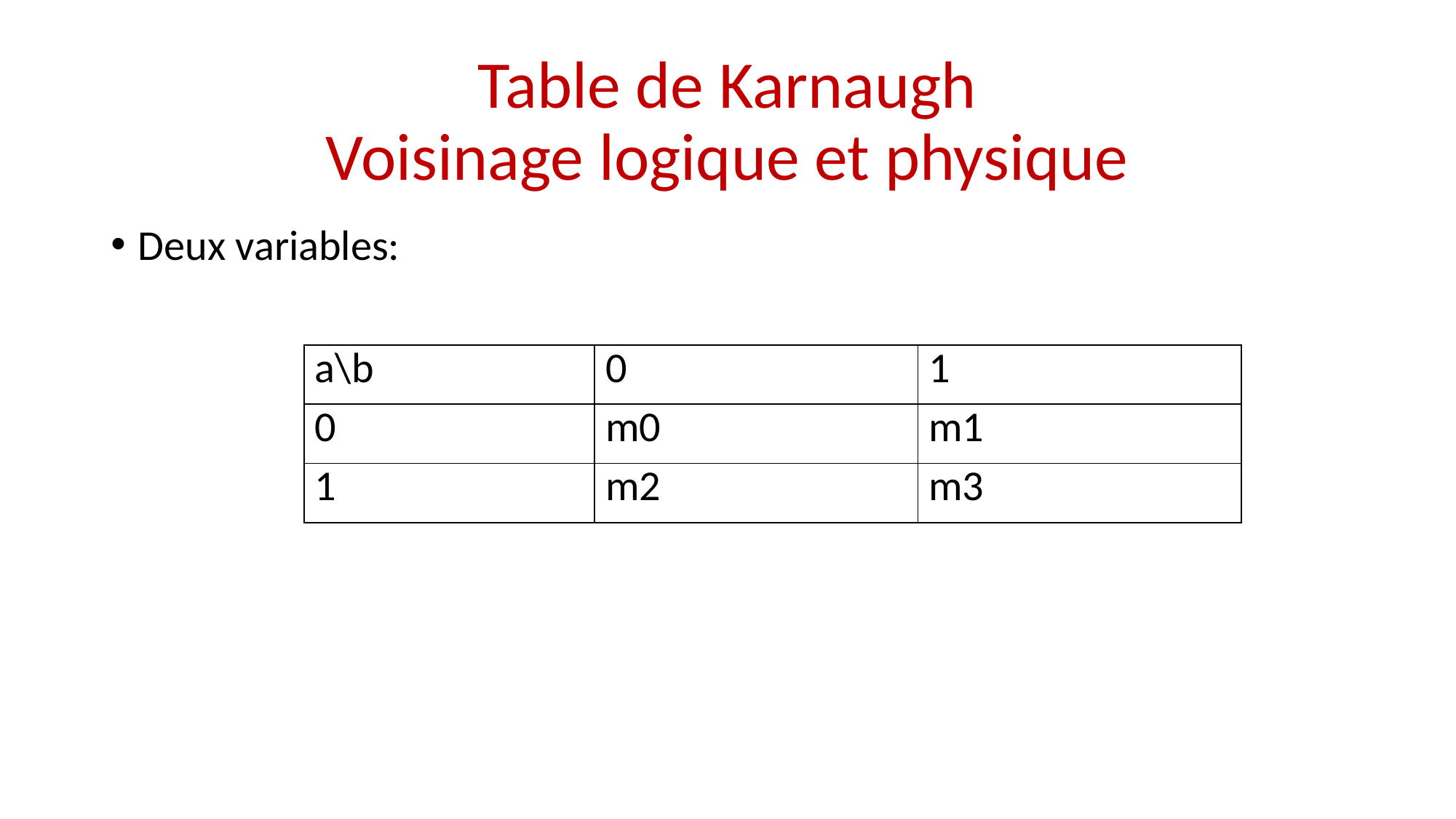

# Table de Karnaugh Voisinage logique et physique
Deux variables:

| a\b | 0 | 1 |
| --- | --- | --- |
| 0 | m0 | m1 |
| 1 | m2 | m3 |